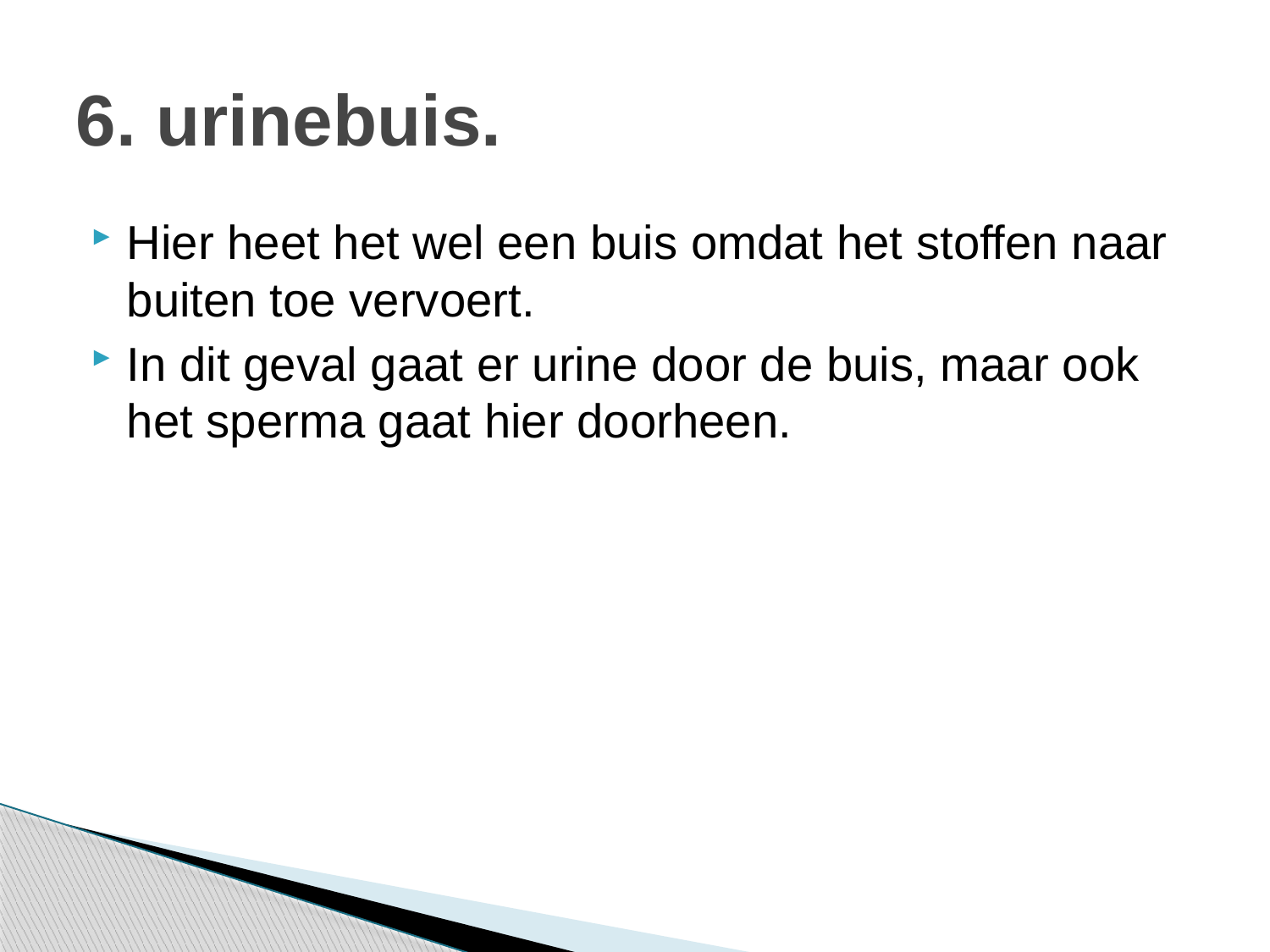

# 6. urinebuis.
Hier heet het wel een buis omdat het stoffen naar buiten toe vervoert.
In dit geval gaat er urine door de buis, maar ook het sperma gaat hier doorheen.